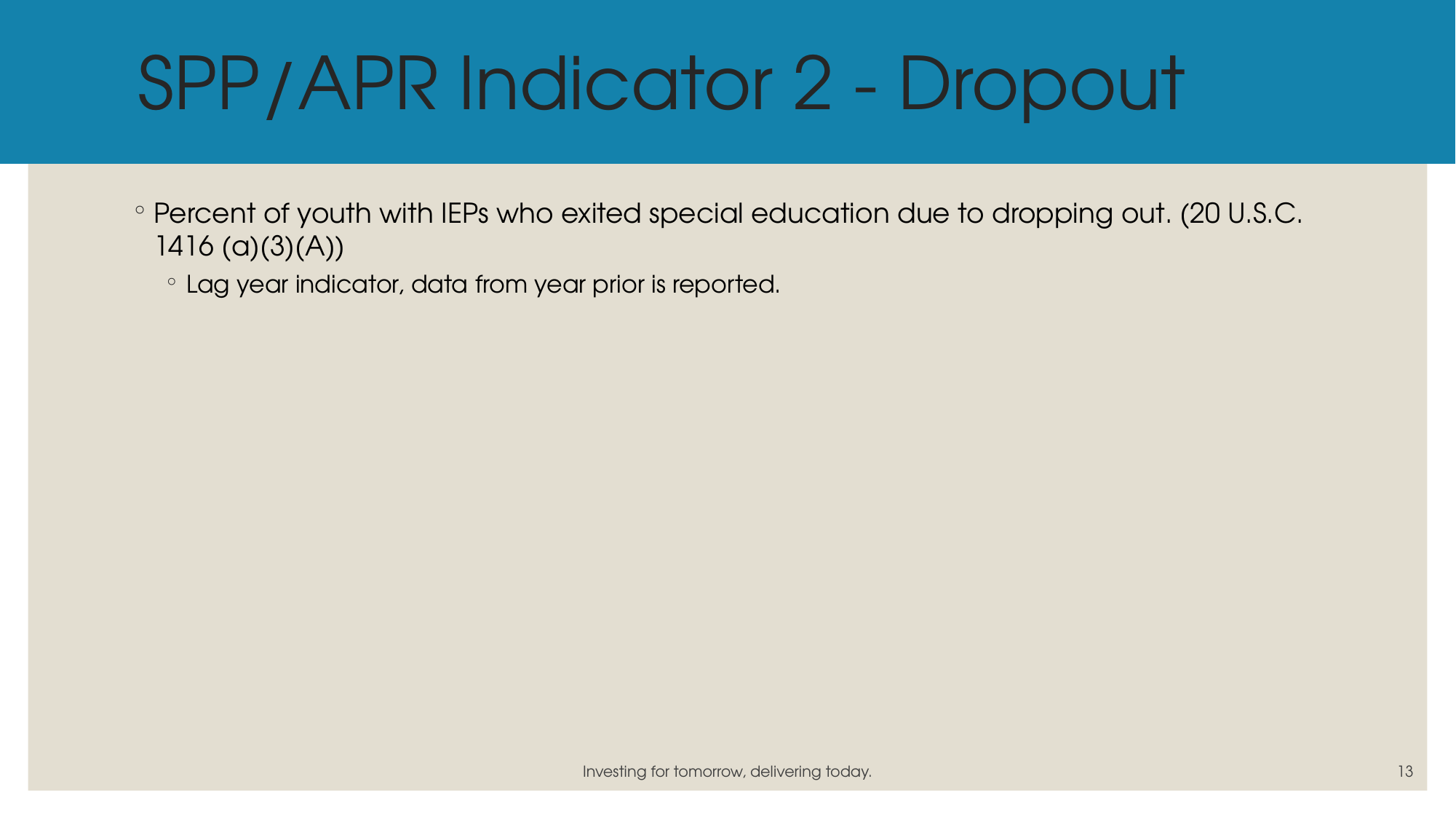

# SPP/APR Indicator 2 - Dropout
Percent of youth with IEPs who exited special education due to dropping out. (20 U.S.C. 1416 (a)(3)(A))
Lag year indicator, data from year prior is reported.

Investing for tomorrow, delivering today.
13